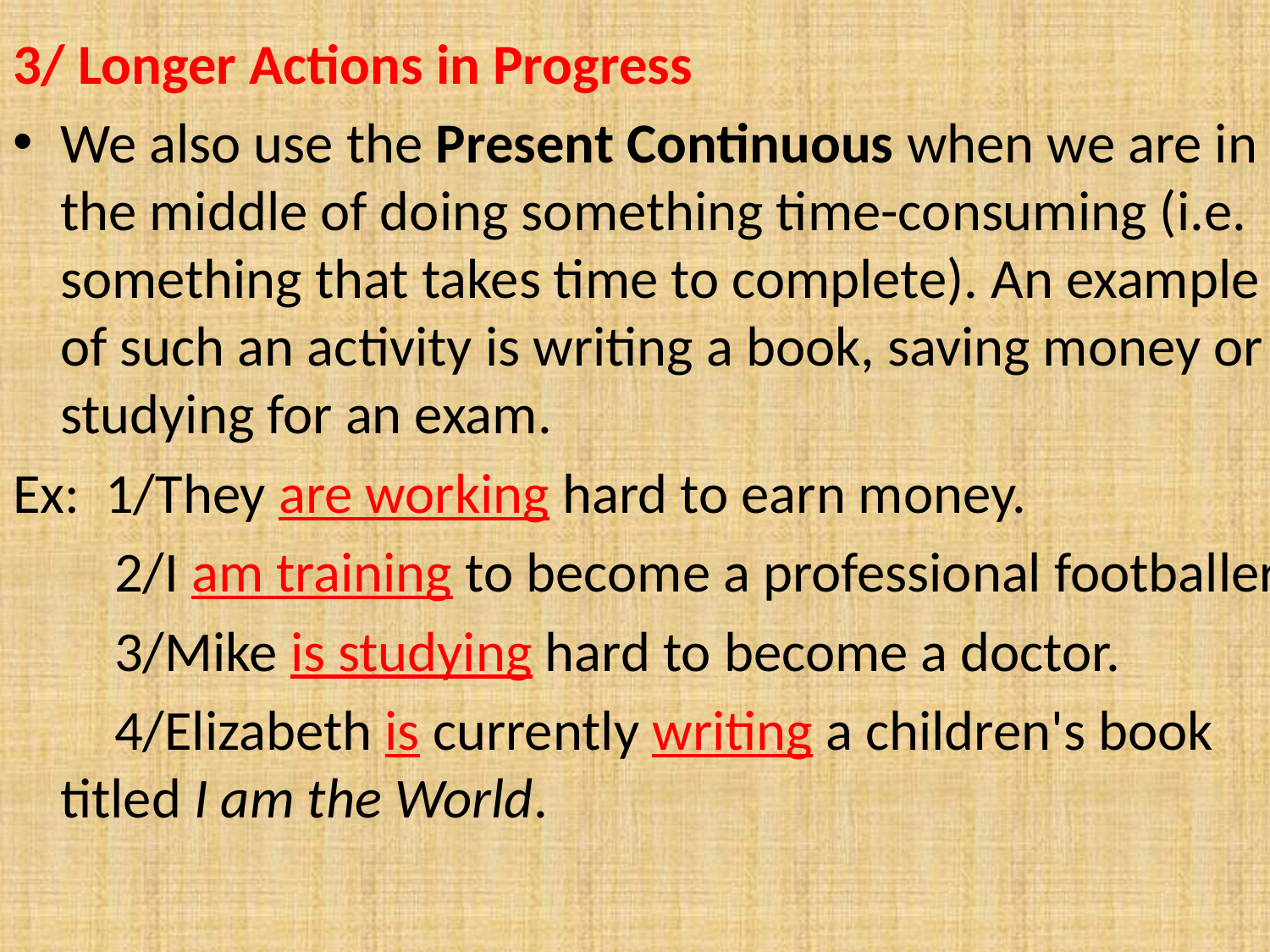

3/ Longer Actions in Progress
We also use the Present Continuous when we are in the middle of doing something time-consuming (i.e. something that takes time to complete). An example of such an activity is writing a book, saving money or studying for an exam.
Ex:  1/They are working hard to earn money.
        2/I am training to become a professional footballer.
        3/Mike is studying hard to become a doctor.
        4/Elizabeth is currently writing a children's book titled I am the World.